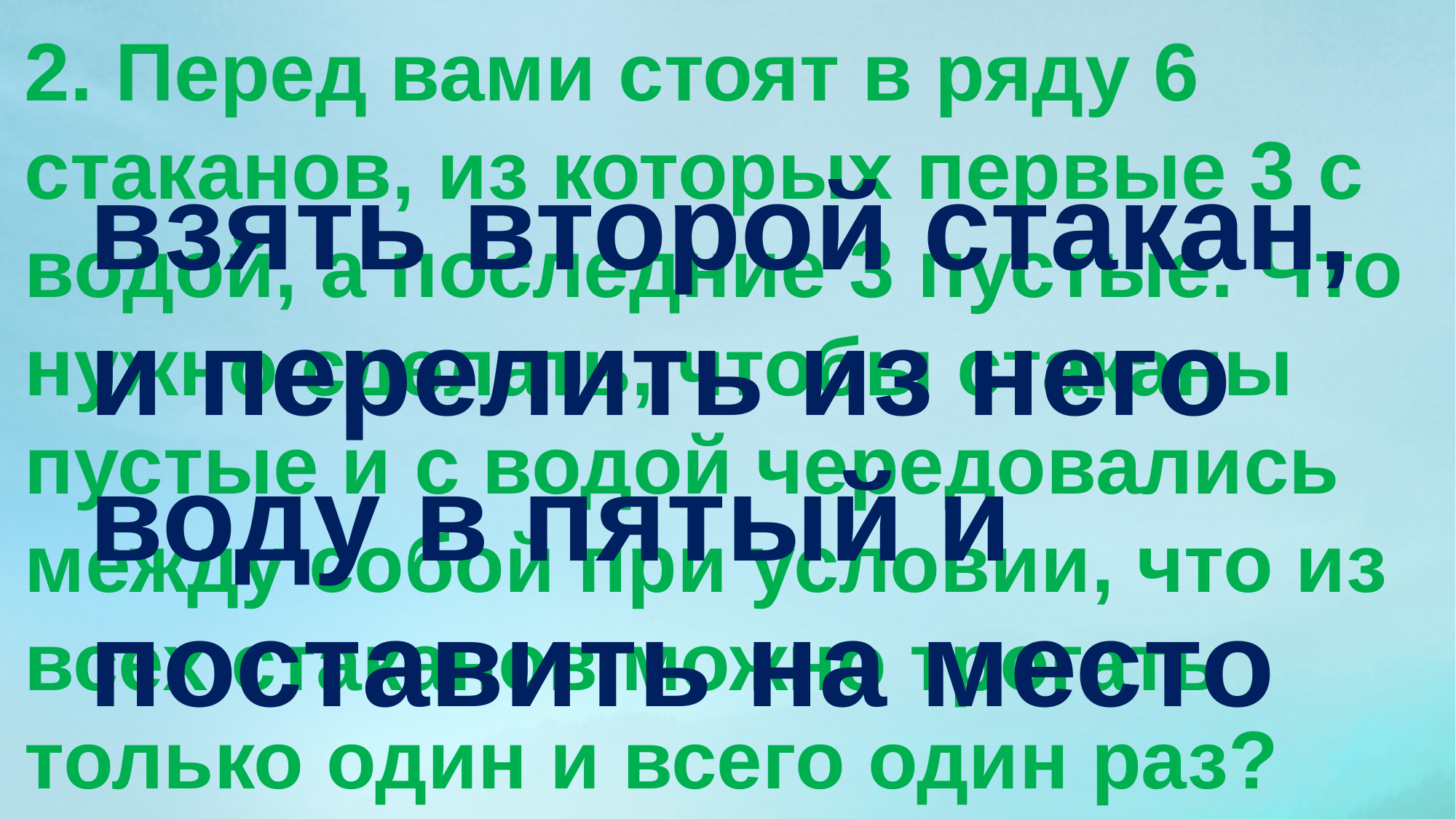

2. Перед вами стоят в ряду 6 стаканов, из которых первые 3 с водой, а последние 3 пустые. Что нужно сделать, чтобы стаканы пустые и с водой чередовались между собой при условии, что из всех стаканов можно трогать только один и всего один раз?
взять второй стакан, и перелить из него воду в пятый и поставить на место